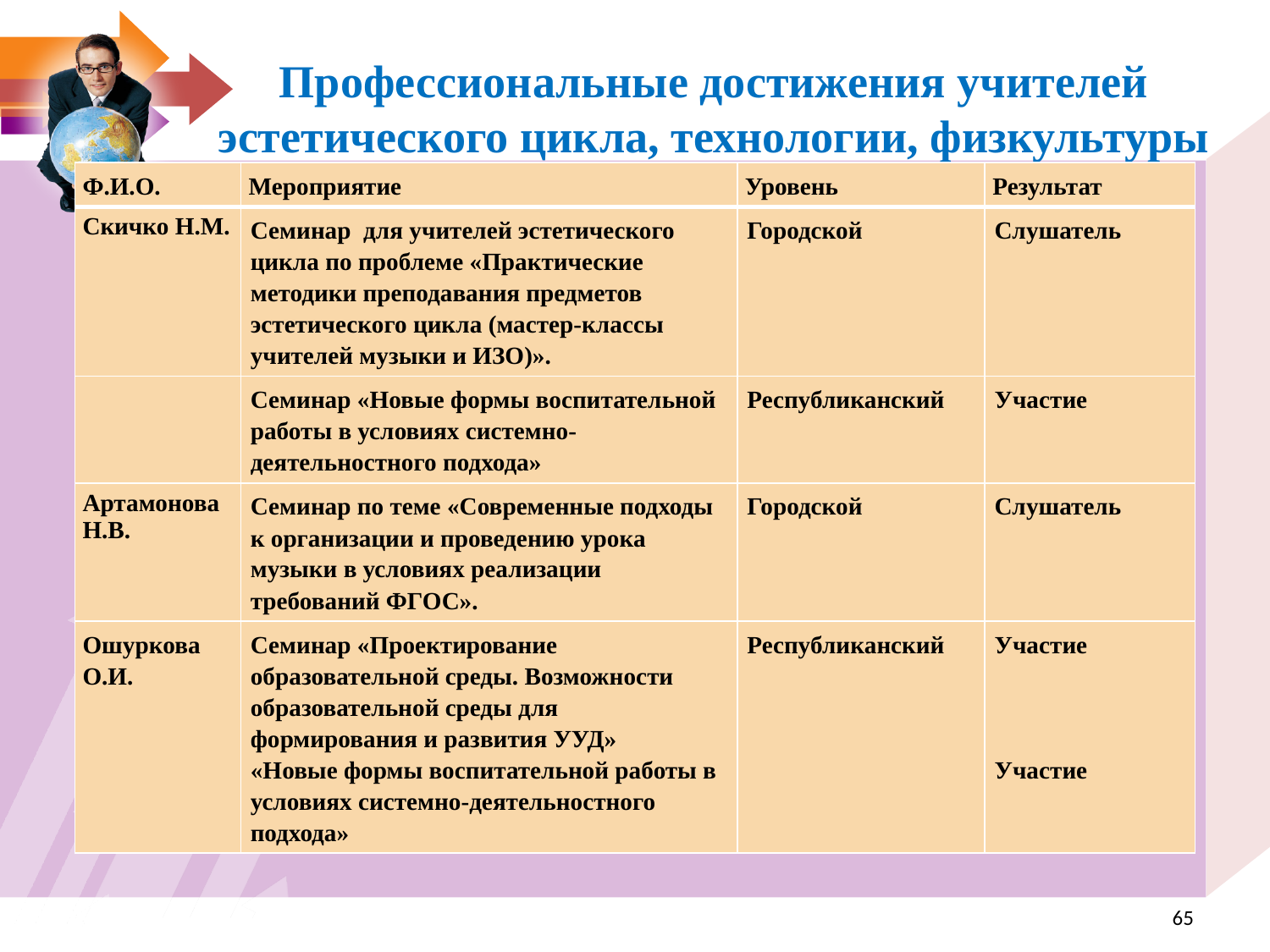

Профессиональные достижения учителей  эстетического цикла, технологии, физкультуры
| Ф.И.О. | Мероприятие | Уровень | Результат |
| --- | --- | --- | --- |
| Скичко Н.М. | Семинар для учителей эстетического цикла по проблеме «Практические методики преподавания предметов эстетического цикла (мастер-классы учителей музыки и ИЗО)». | Городской | Слушатель |
|  | Семинар «Новые формы воспитательной работы в условиях системно-деятельностного подхода» | Республиканский | Участие |
| Артамонова Н.В. | Семинар по теме «Современные подходы к организации и проведению урока музыки в условиях реализации требований ФГОС». | Городской | Слушатель |
| Ошуркова О.И. | Семинар «Проектирование образовательной среды. Возможности образовательной среды для формирования и развития УУД» «Новые формы воспитательной работы в условиях системно-деятельностного подхода» | Республиканский | Участие        Участие |
65